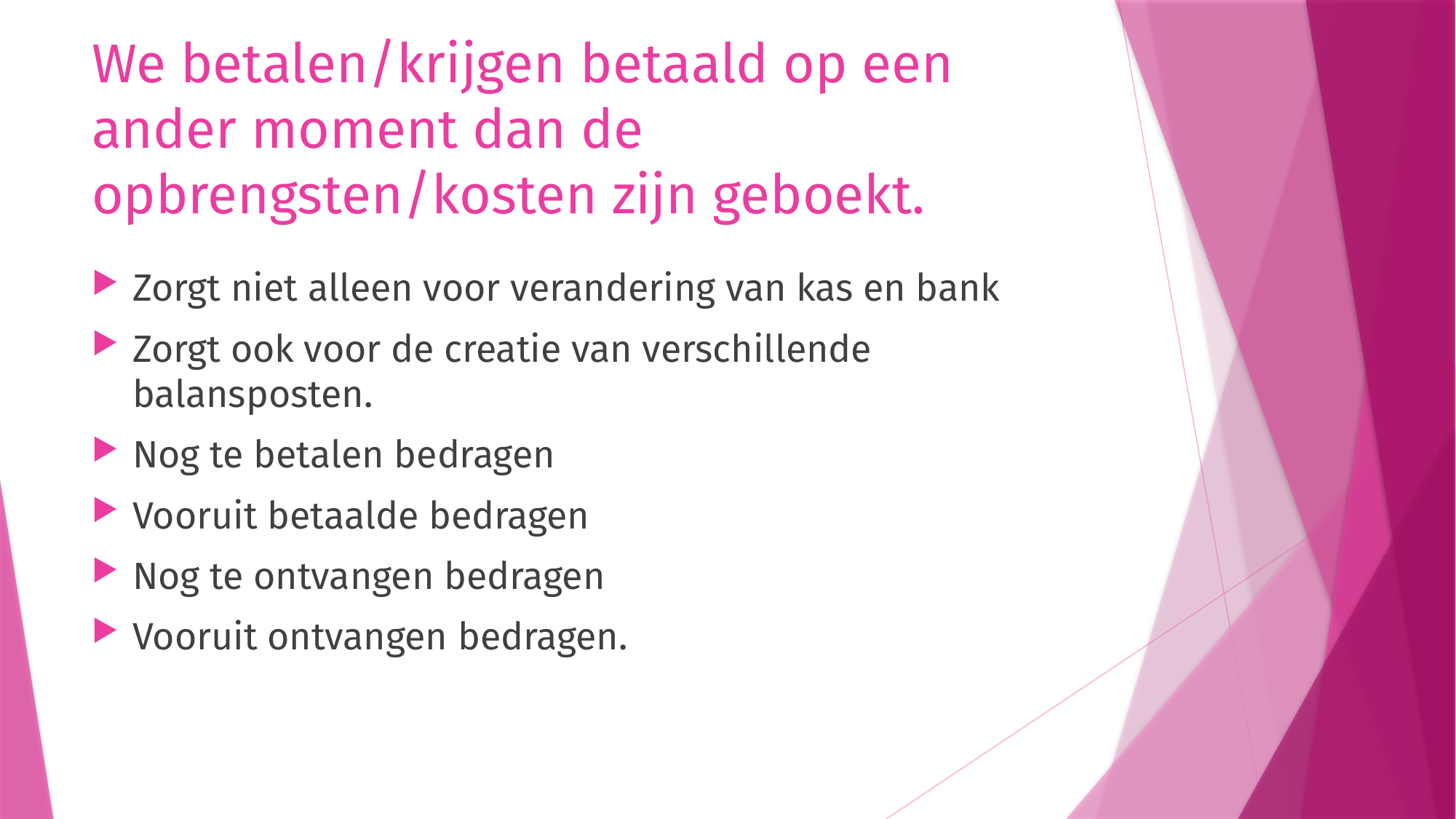

# We betalen/krijgen betaald op een ander moment dan de opbrengsten/kosten zijn geboekt.
Zorgt niet alleen voor verandering van kas en bank
Zorgt ook voor de creatie van verschillende balansposten.
Nog te betalen bedragen
Vooruit betaalde bedragen
Nog te ontvangen bedragen
Vooruit ontvangen bedragen.